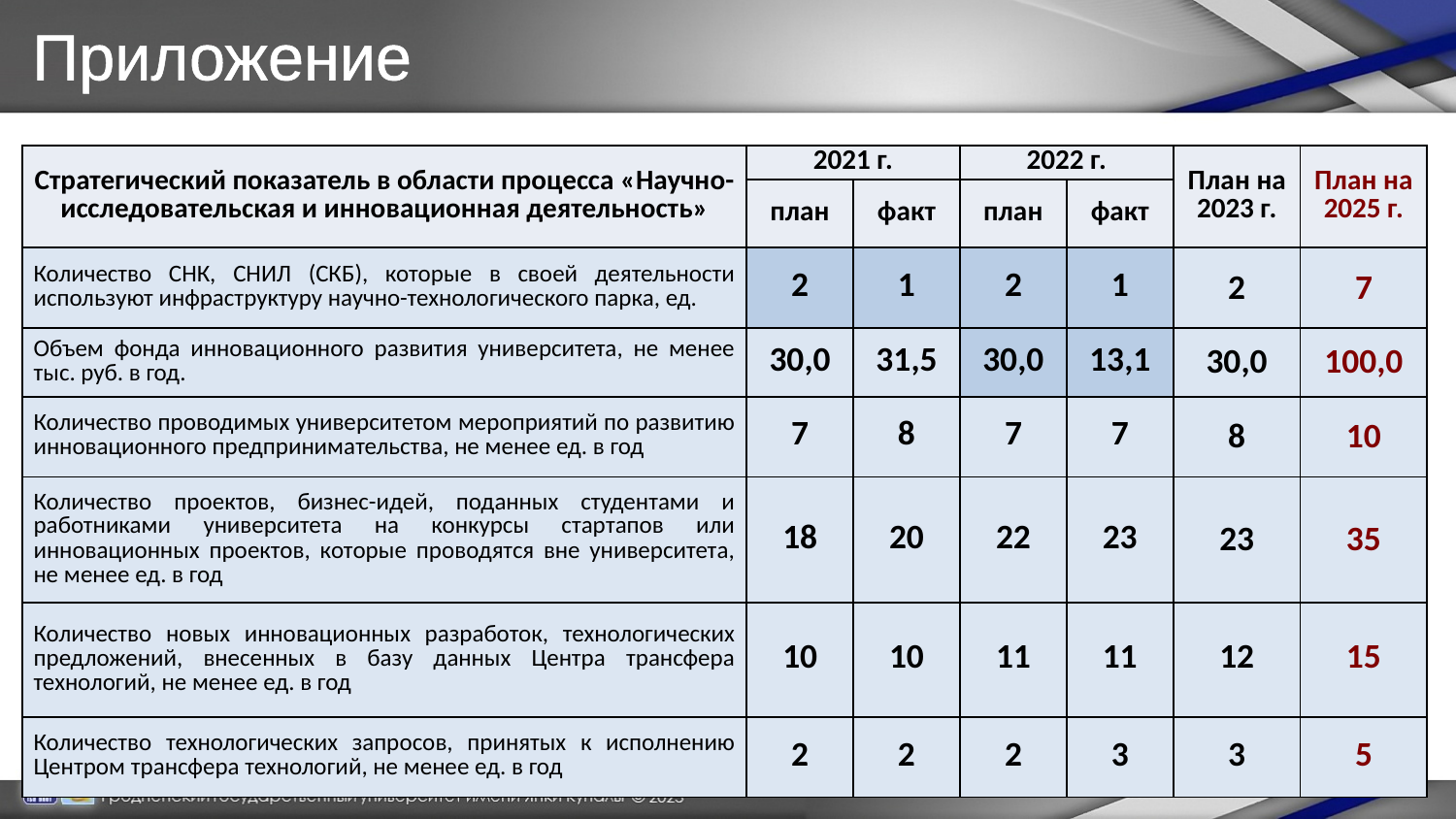

Приложение
| Стратегический показатель в области процесса «Научно-исследовательская и инновационная деятельность» | 2021 г. |  | 2022 г. |  | План на 2023 г. | План на 2025 г. |
| --- | --- | --- | --- | --- | --- | --- |
|  | план | факт | план | факт |  |  |
| Количество СНК, СНИЛ (СКБ), которые в своей деятельности используют инфраструктуру научно-технологического парка, ед. | 2 | 1 | 2 | 1 | 2 | 7 |
| Объем фонда инновационного развития университета, не менее тыс. руб. в год. | 30,0 | 31,5 | 30,0 | 13,1 | 30,0 | 100,0 |
| Количество проводимых университетом мероприятий по развитию инновационного предпринимательства, не менее ед. в год | 7 | 8 | 7 | 7 | 8 | 10 |
| Количество проектов, бизнес-идей, поданных студентами и работниками университета на конкурсы стартапов или инновационных проектов, которые проводятся вне университета, не менее ед. в год | 18 | 20 | 22 | 23 | 23 | 35 |
| Количество новых инновационных разработок, технологических предложений, внесенных в базу данных Центра трансфера технологий, не менее ед. в год | 10 | 10 | 11 | 11 | 12 | 15 |
| Количество технологических запросов, принятых к исполнению Центром трансфера технологий, не менее ед. в год | 2 | 2 | 2 | 3 | 3 | 5 |